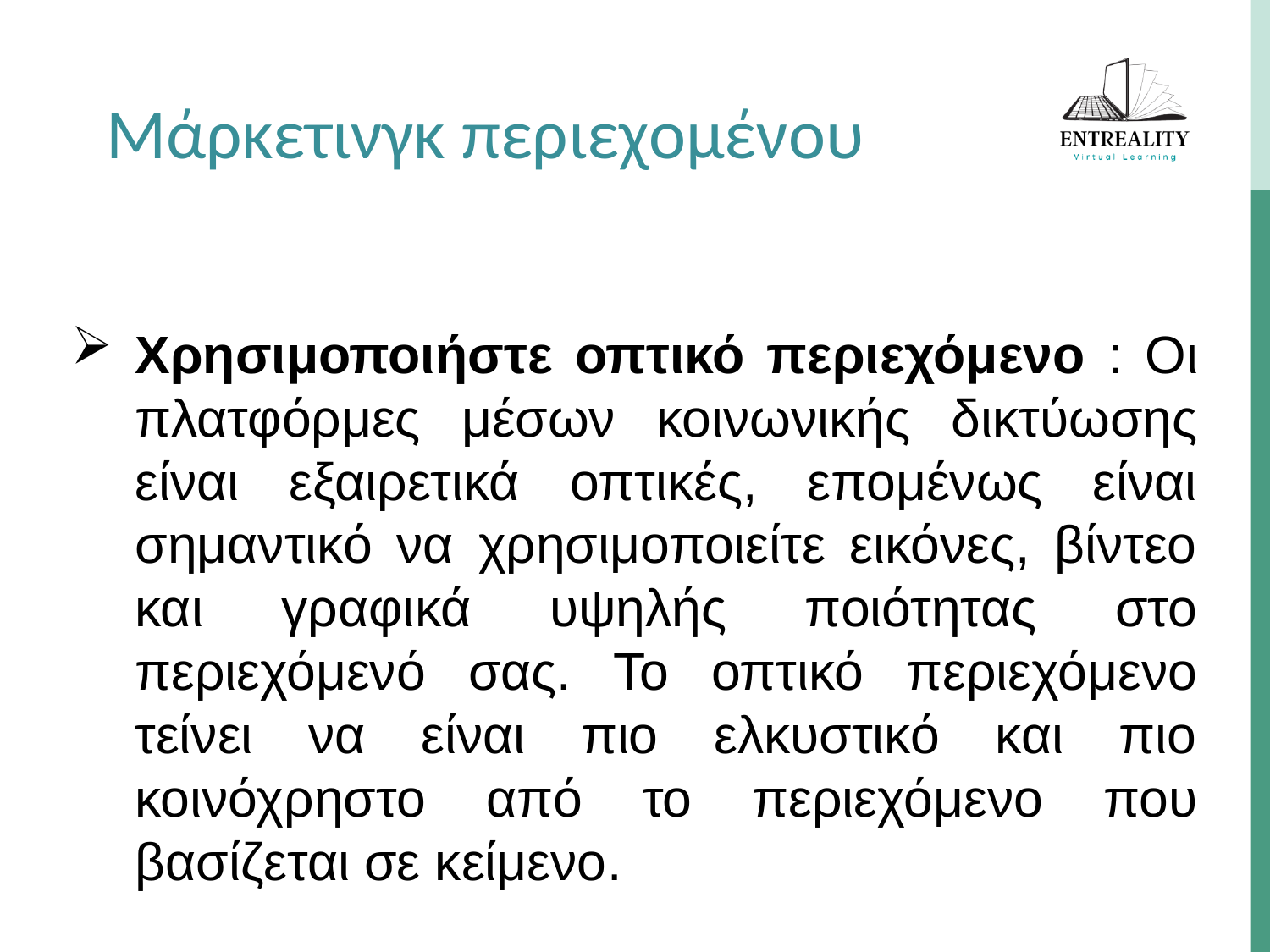

Μάρκετινγκ περιεχομένου

Χρησιμοποιήστε οπτικό περιεχόμενο : Οι πλατφόρμες μέσων κοινωνικής δικτύωσης είναι εξαιρετικά οπτικές, επομένως είναι σημαντικό να χρησιμοποιείτε εικόνες, βίντεο και γραφικά υψηλής ποιότητας στο περιεχόμενό σας. Το οπτικό περιεχόμενο τείνει να είναι πιο ελκυστικό και πιο κοινόχρηστο από το περιεχόμενο που βασίζεται σε κείμενο.